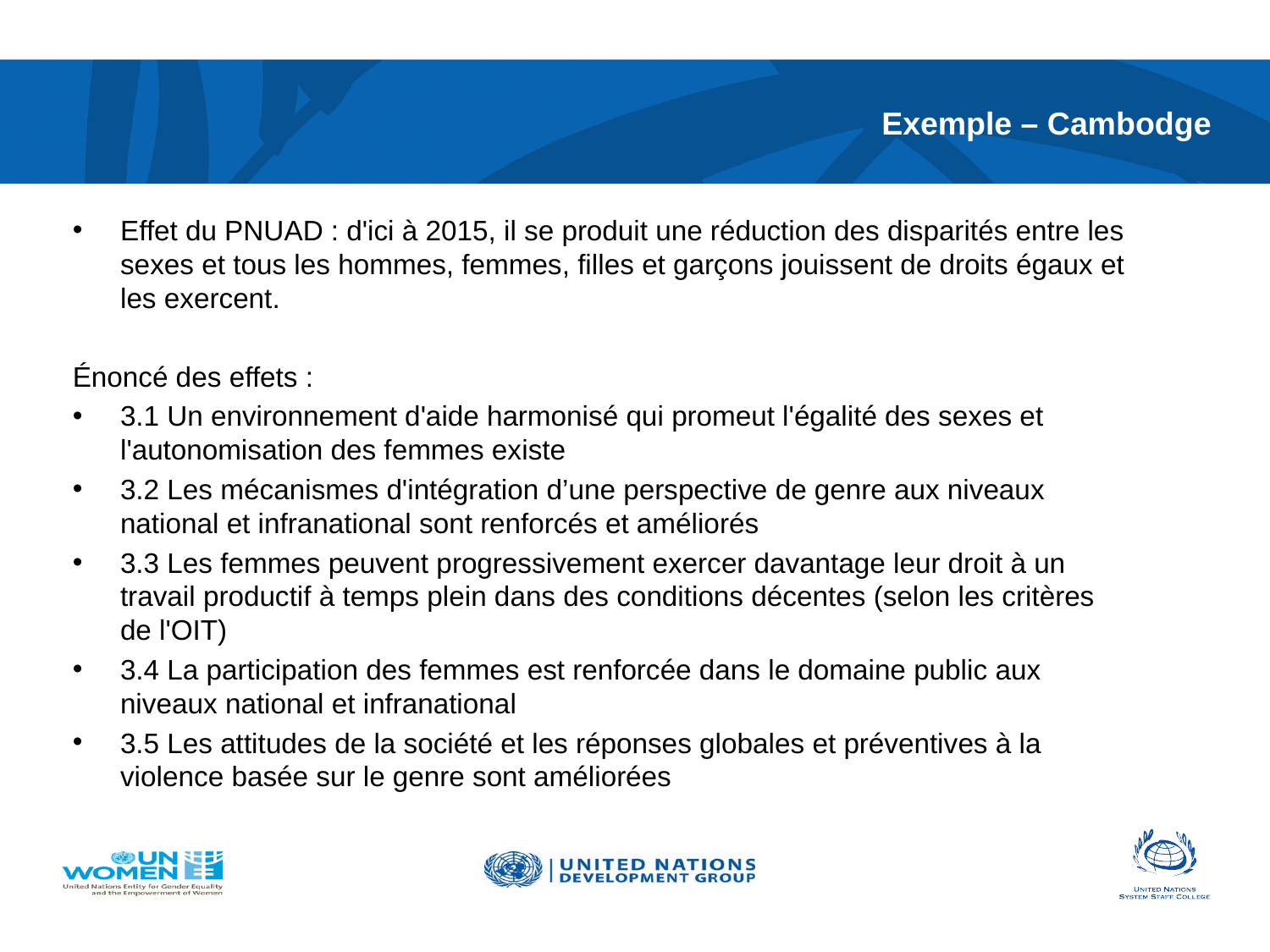

# Exemple – Cambodge
Effet du PNUAD : d'ici à 2015, il se produit une réduction des disparités entre les sexes et tous les hommes, femmes, filles et garçons jouissent de droits égaux et les exercent.

Énoncé des effets :
3.1 Un environnement d'aide harmonisé qui promeut l'égalité des sexes et l'autonomisation des femmes existe
3.2 Les mécanismes d'intégration d’une perspective de genre aux niveaux national et infranational sont renforcés et améliorés
3.3 Les femmes peuvent progressivement exercer davantage leur droit à un travail productif à temps plein dans des conditions décentes (selon les critères de l'OIT)
3.4 La participation des femmes est renforcée dans le domaine public aux niveaux national et infranational
3.5 Les attitudes de la société et les réponses globales et préventives à la violence basée sur le genre sont améliorées